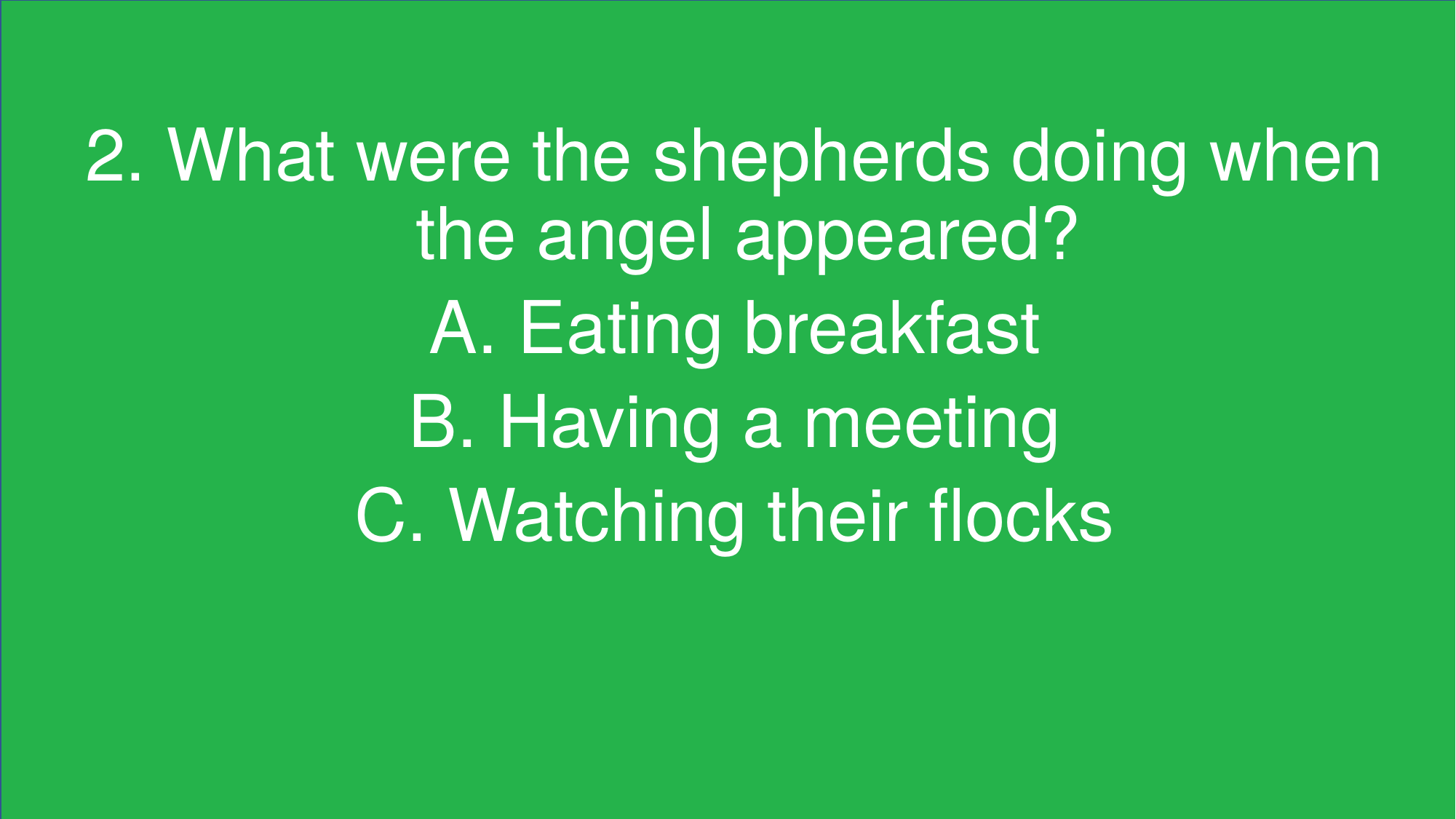

2. What were the shepherds doing when the angel appeared?
A. Eating breakfast
B. Having a meeting
C. Watching their flocks